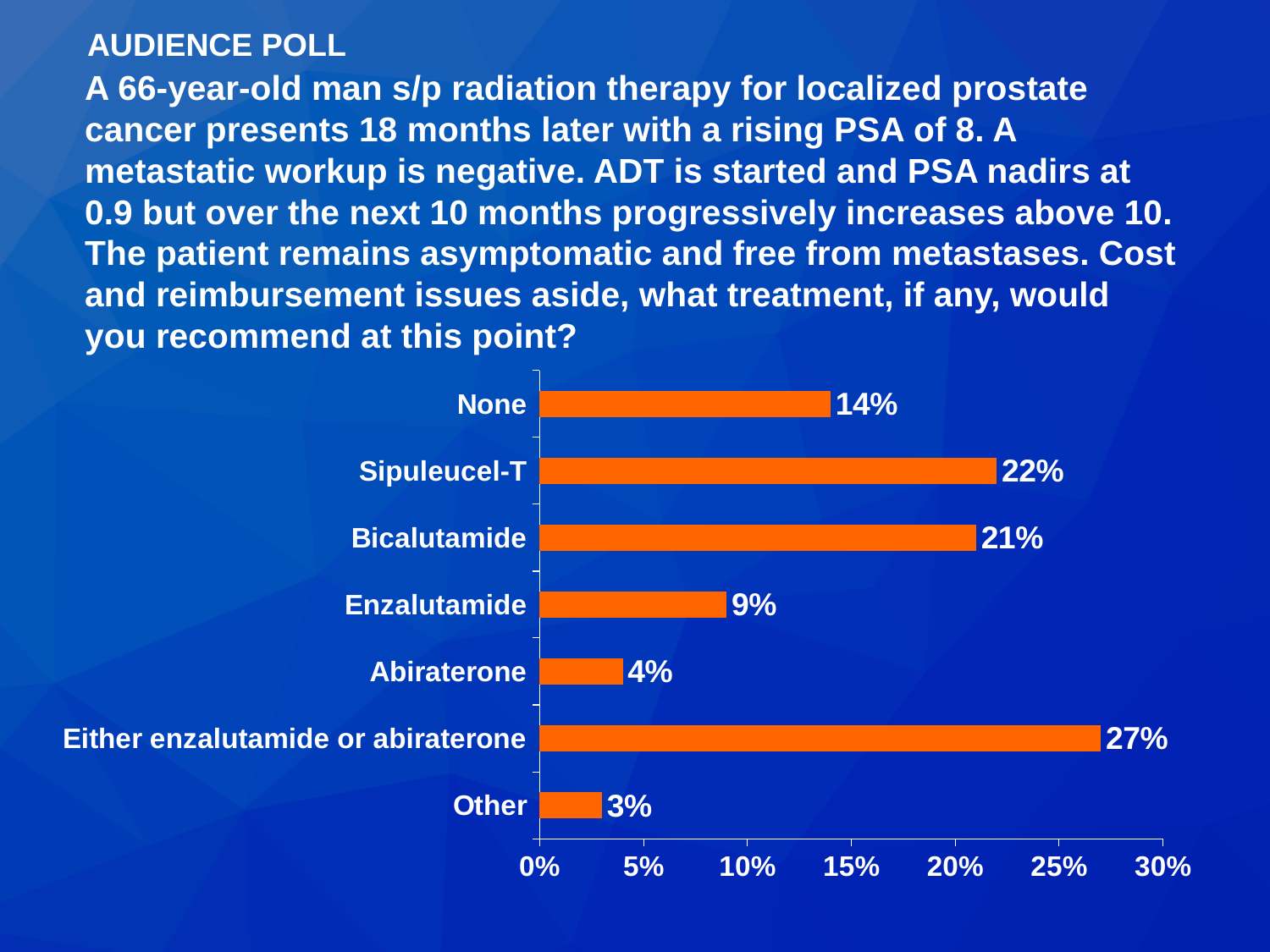

AUDIENCE POLL
A 66-year-old man s/p radiation therapy for localized prostate cancer presents 18 months later with a rising PSA of 8. A metastatic workup is negative. ADT is started and PSA nadirs at 0.9 but over the next 10 months progressively increases above 10. The patient remains asymptomatic and free from metastases. Cost and reimbursement issues aside, what treatment, if any, would you recommend at this point?

### Chart

| Category | Series 1 |
|---|---|
| Other | 0.03 |
| Either enzalutamide or abiraterone | 0.27 |
| Abiraterone | 0.04 |
| Enzalutamide | 0.09 |
| Bicalutamide | 0.21 |
| Sipuleucel-T | 0.22 |
| None | 0.14 |